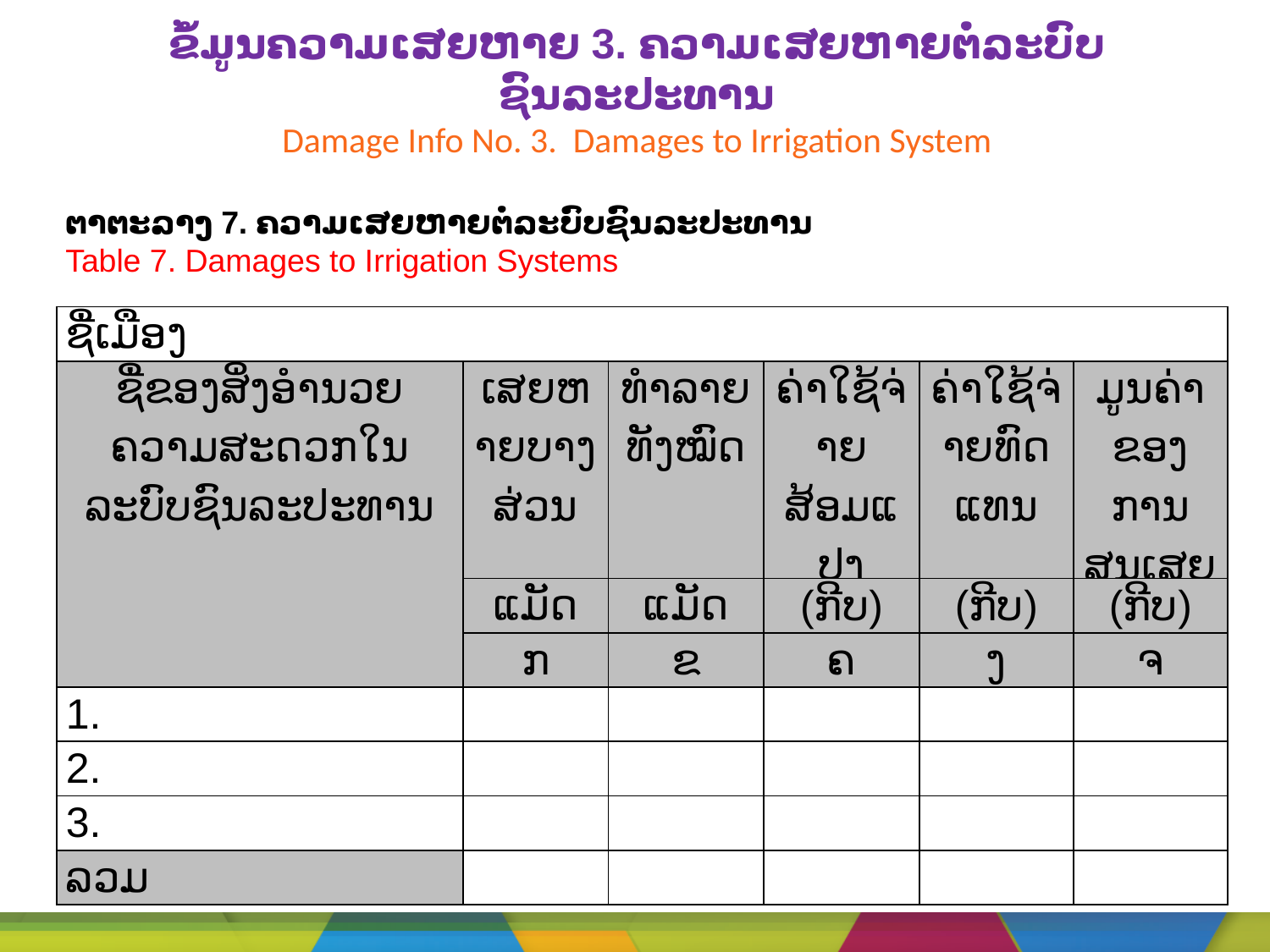

# ຂໍ້ມູນຄວາມເສຍຫາຍ 3. ຄວາມເສຍຫາຍຕໍ່ລະບົບຊົນລະປະທານ Damage Info No. 3.  Damages to Irrigation System
ຕາຕະລາງ 7. ຄວາມເສຍຫາຍຕໍ່ລະບົບຊົນລະປະທານ
Table 7. Damages to Irrigation Systems
| ຊື່ເມືອງ |  |  |  |  |  |
| --- | --- | --- | --- | --- | --- |
| ຊື່ຂອງສິ່ງອຳນວຍຄວາມສະດວກໃນລະບົບຊົນລະປະທານ | ເສຍຫາຍບາງ ສ່ວນ | ທຳລາຍທັງໝົດ | ຄ່າໃຊ້ຈ່າຍສ້ອມແປງ | ຄ່າໃຊ້ຈ່າຍທົດ ແທນ | ມູນຄ່າຂອງການ ສູນເສຍ |
|  | ແມັດ | ແມັດ | (ກີບ) | (ກີບ) | (ກີບ) |
|  | ກ | ຂ | ຄ | ງ | ຈ |
| 1. |  |  |  |  |  |
| 2. |  |  |  |  |  |
| 3. |  |  |  |  |  |
| ລວມ |  |  |  |  |  |